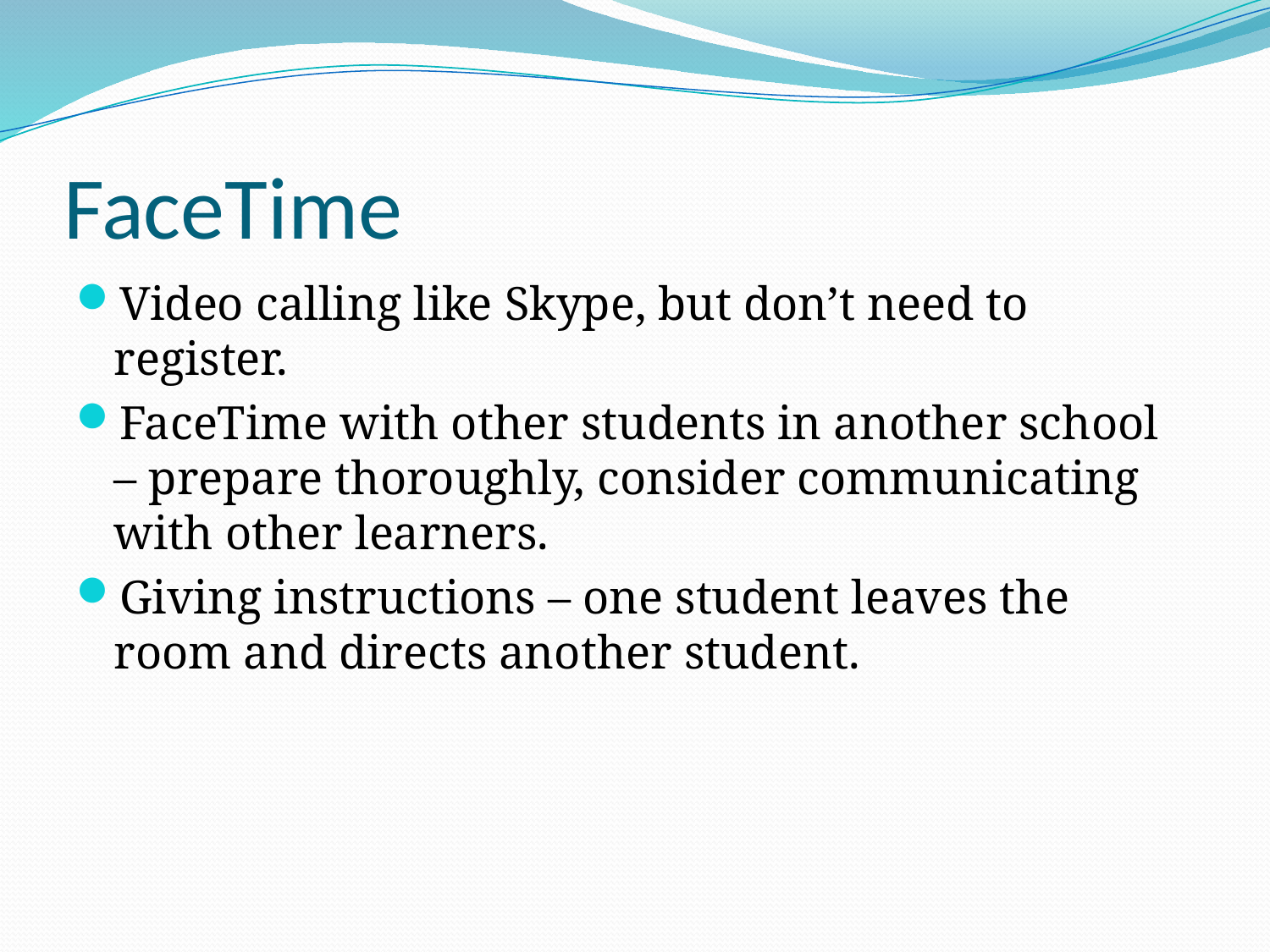

# FaceTime
Video calling like Skype, but don’t need to register.
FaceTime with other students in another school – prepare thoroughly, consider communicating with other learners.
Giving instructions – one student leaves the room and directs another student.